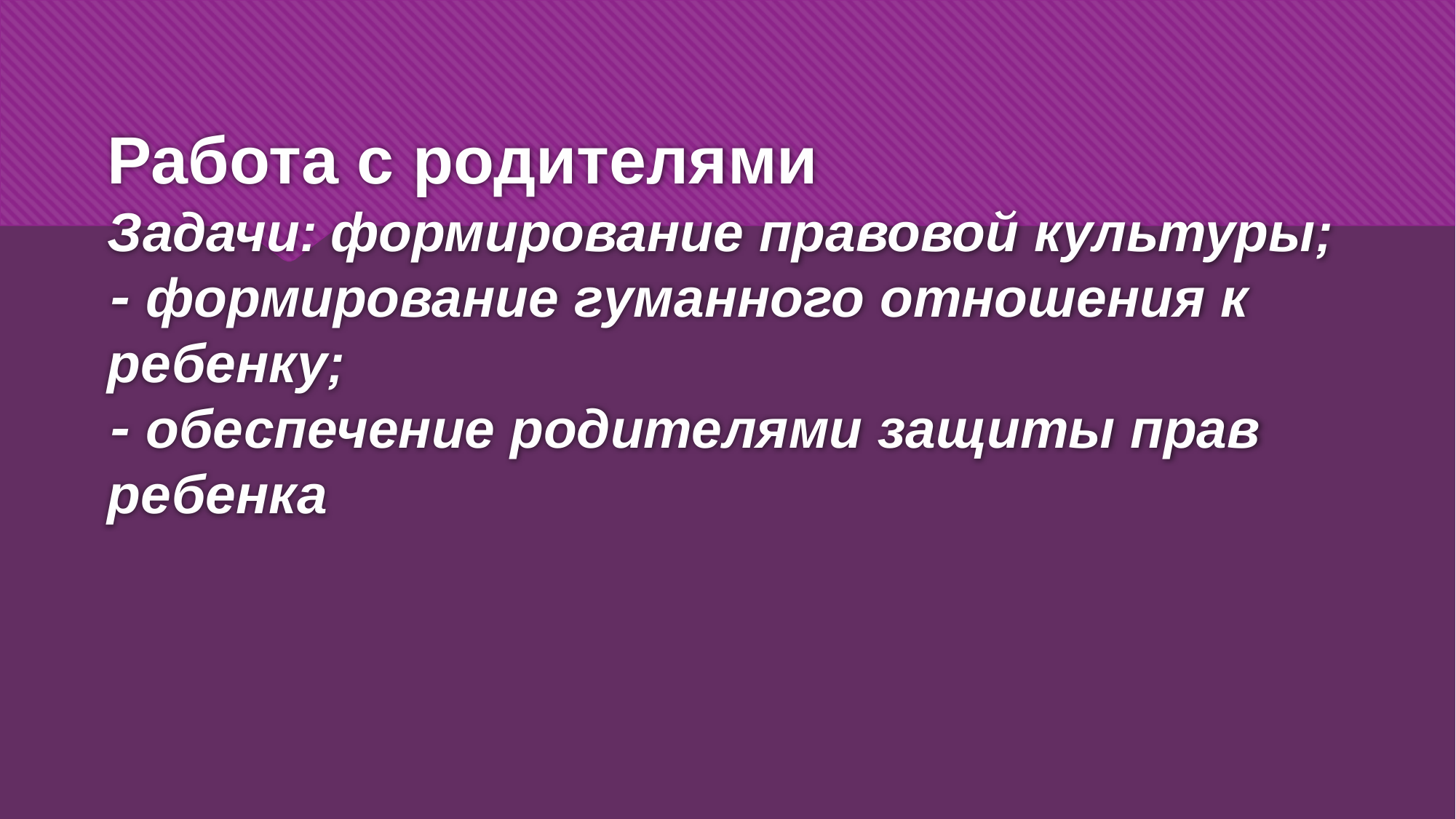

# Работа с родителями Задачи: формирование правовой культуры; - формирование гуманного отношения к ребенку; - обеспечение родителями защиты прав ребенка